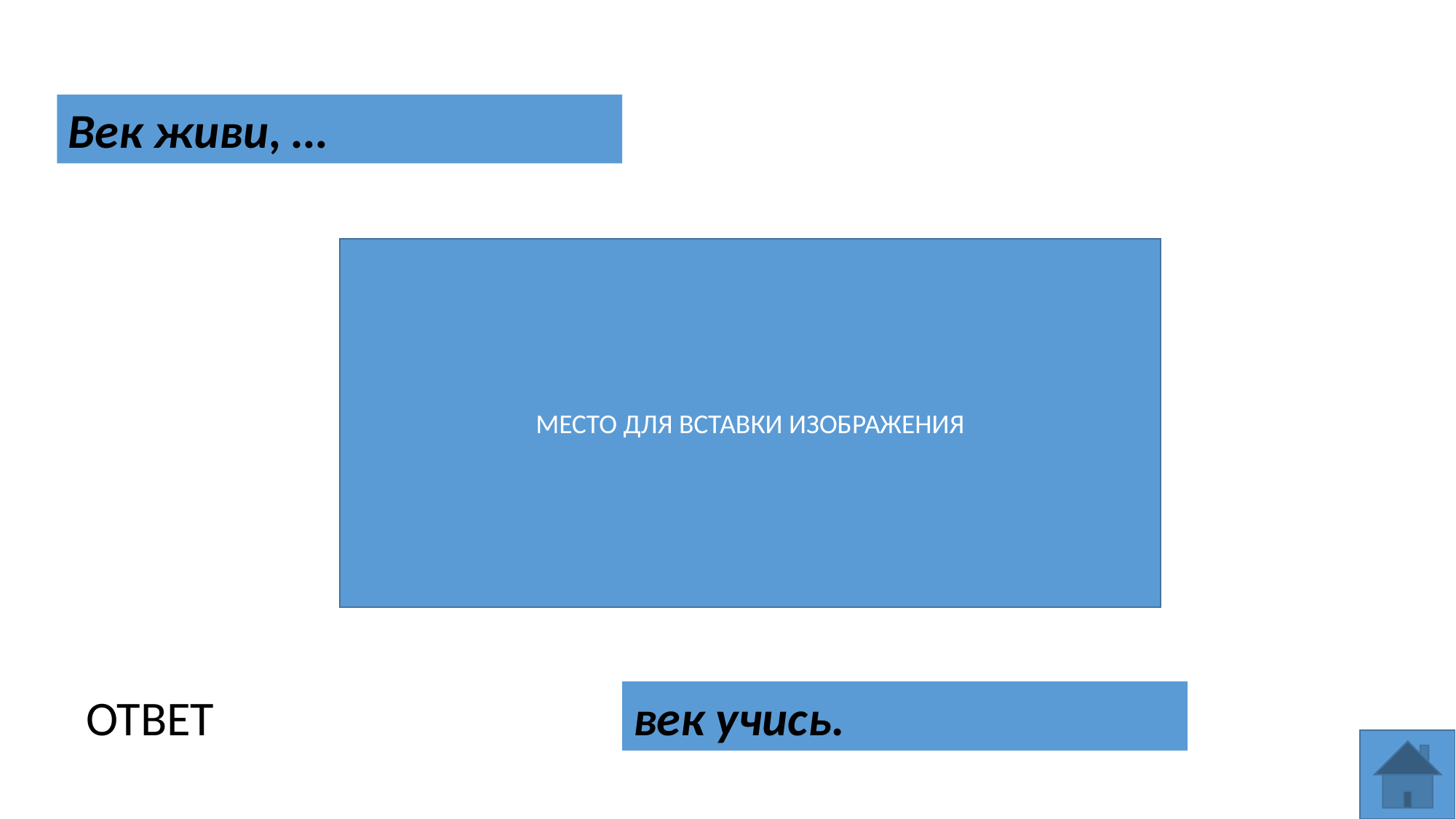

Век живи, …
МЕСТО ДЛЯ ВСТАВКИ ИЗОБРАЖЕНИЯ
век учись.
ОТВЕТ